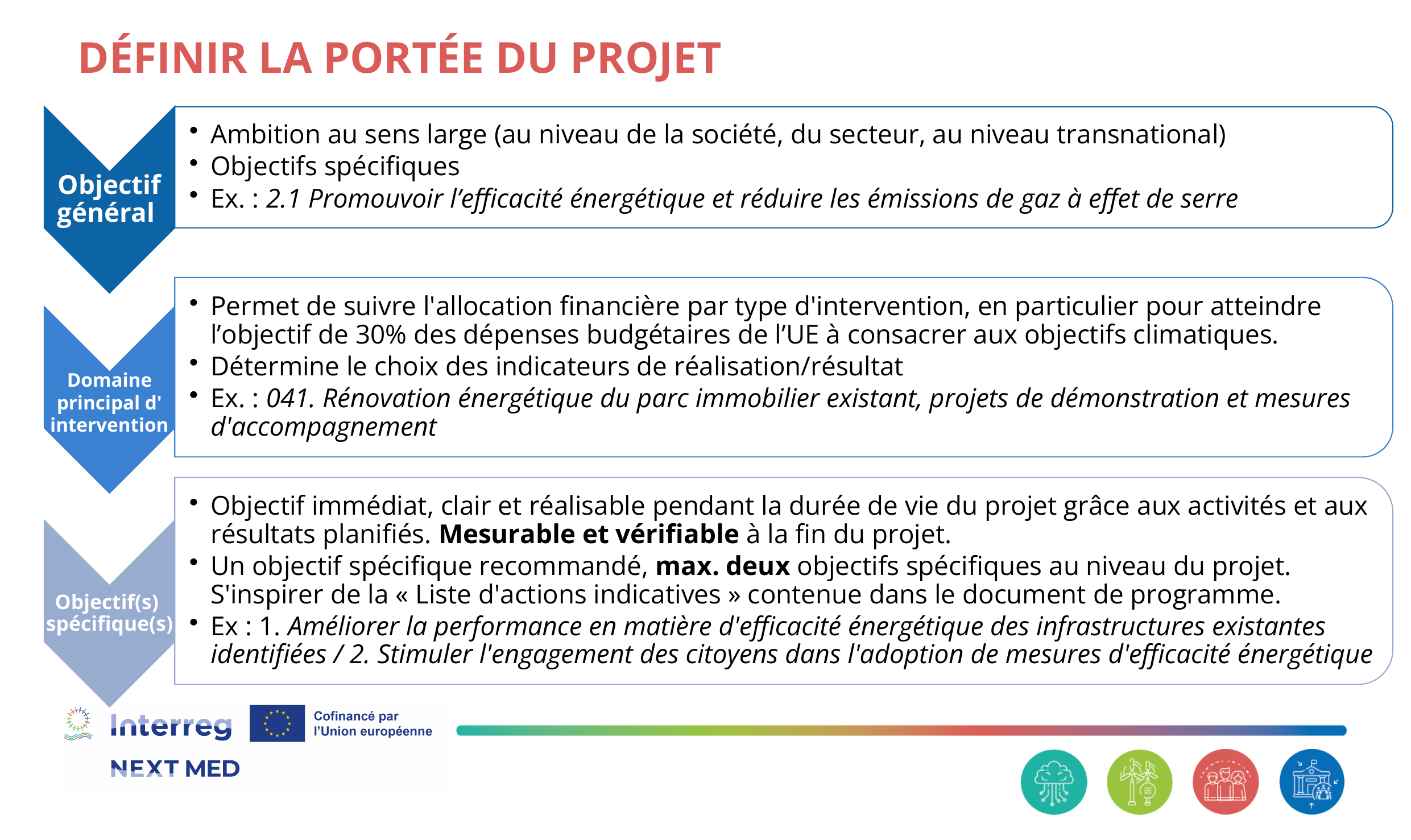

# Définir la portée du projet
Objectif général
Ambition au sens large (au niveau de la société, du secteur, au niveau transnational)
Objectifs spécifiques
Ex. : 2.1 Promouvoir l’efficacité énergétique et réduire les émissions de gaz à effet de serre

Domaine principal d' intervention

Permet de suivre l'allocation financière par type d'intervention, en particulier pour atteindre l’objectif de 30% des dépenses budgétaires de l’UE à consacrer aux objectifs climatiques.
Détermine le choix des indicateurs de réalisation/résultat
Ex. : 041. Rénovation énergétique du parc immobilier existant, projets de démonstration et mesures d'accompagnement
Objectif(s)  spécifique(s)
Objectif immédiat, clair et réalisable pendant la durée de vie du projet grâce aux activités et aux résultats planifiés. Mesurable et vérifiable à la fin du projet.
Un objectif spécifique recommandé, max. deux objectifs spécifiques au niveau du projet. S'inspirer de la « Liste d'actions indicatives » contenue dans le document de programme.
Ex : 1. Améliorer la performance en matière d'efficacité énergétique des infrastructures existantes identifiées / 2. Stimuler l'engagement des citoyens dans l'adoption de mesures d'efficacité énergétique